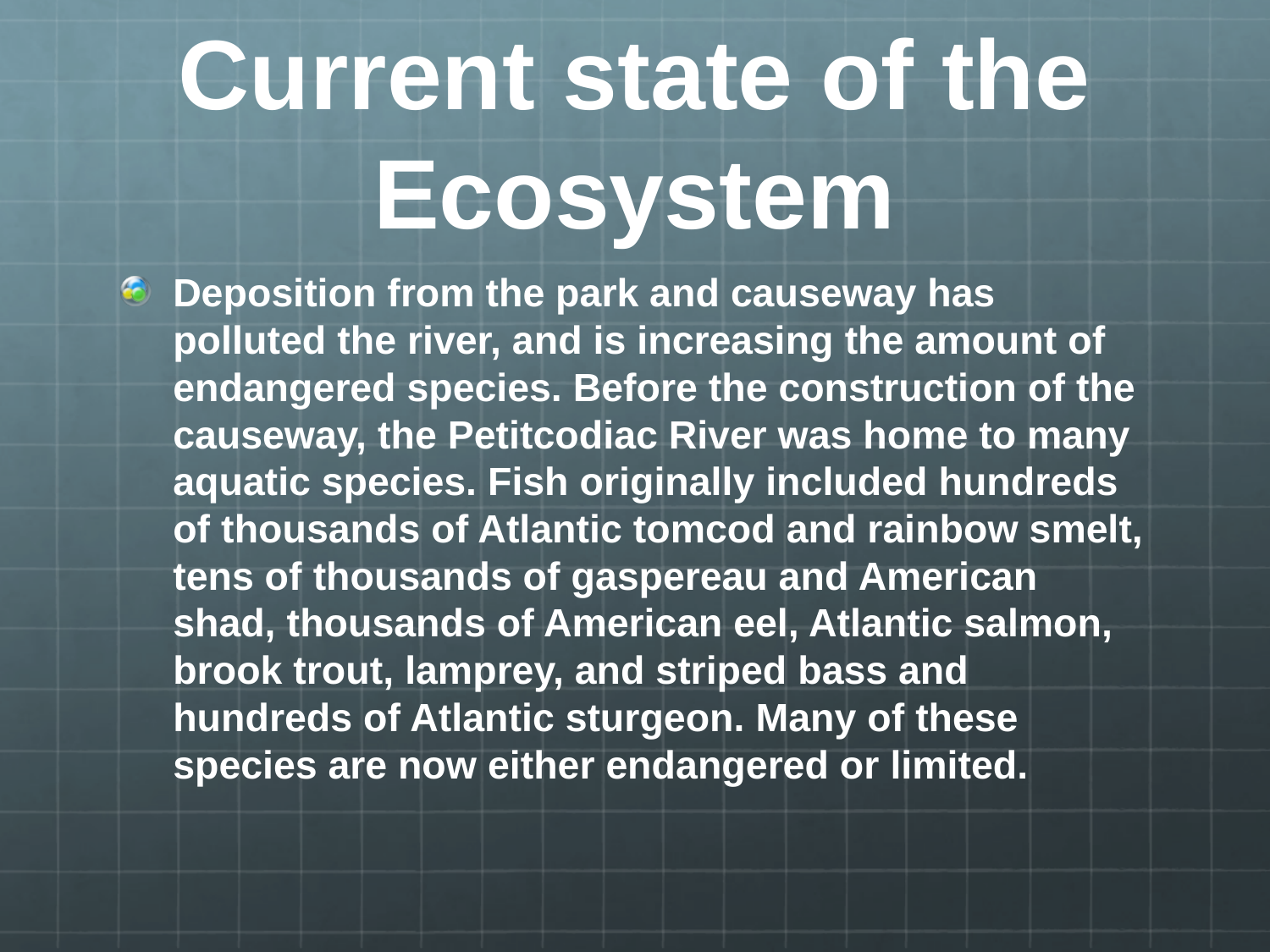

# Current state of the Ecosystem
Deposition from the park and causeway has polluted the river, and is increasing the amount of endangered species. Before the construction of the causeway, the Petitcodiac River was home to many aquatic species. Fish originally included hundreds of thousands of Atlantic tomcod and rainbow smelt, tens of thousands of gaspereau and American shad, thousands of American eel, Atlantic salmon, brook trout, lamprey, and striped bass and hundreds of Atlantic sturgeon. Many of these species are now either endangered or limited.